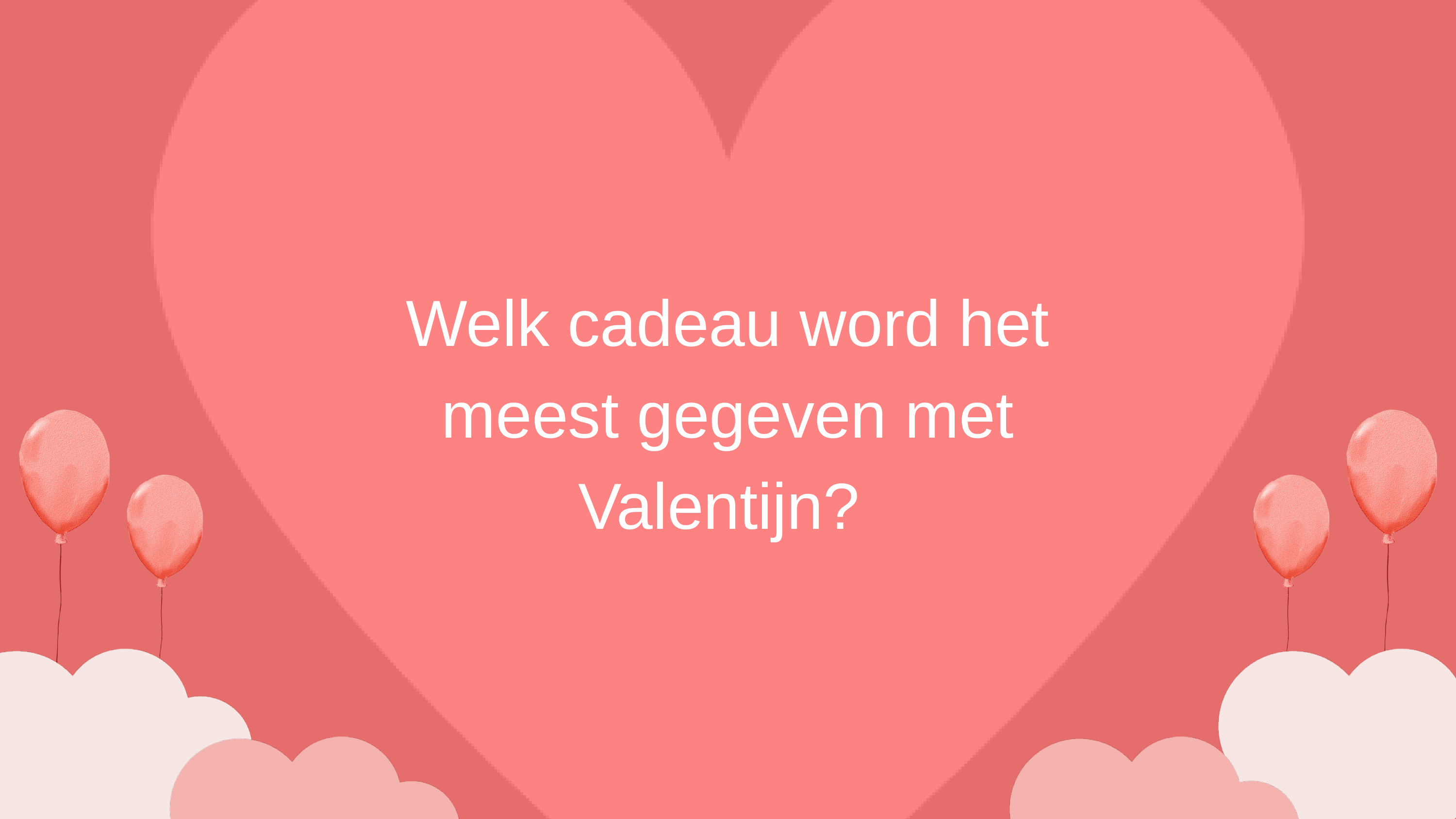

Welk cadeau word het meest gegeven met Valentijn?